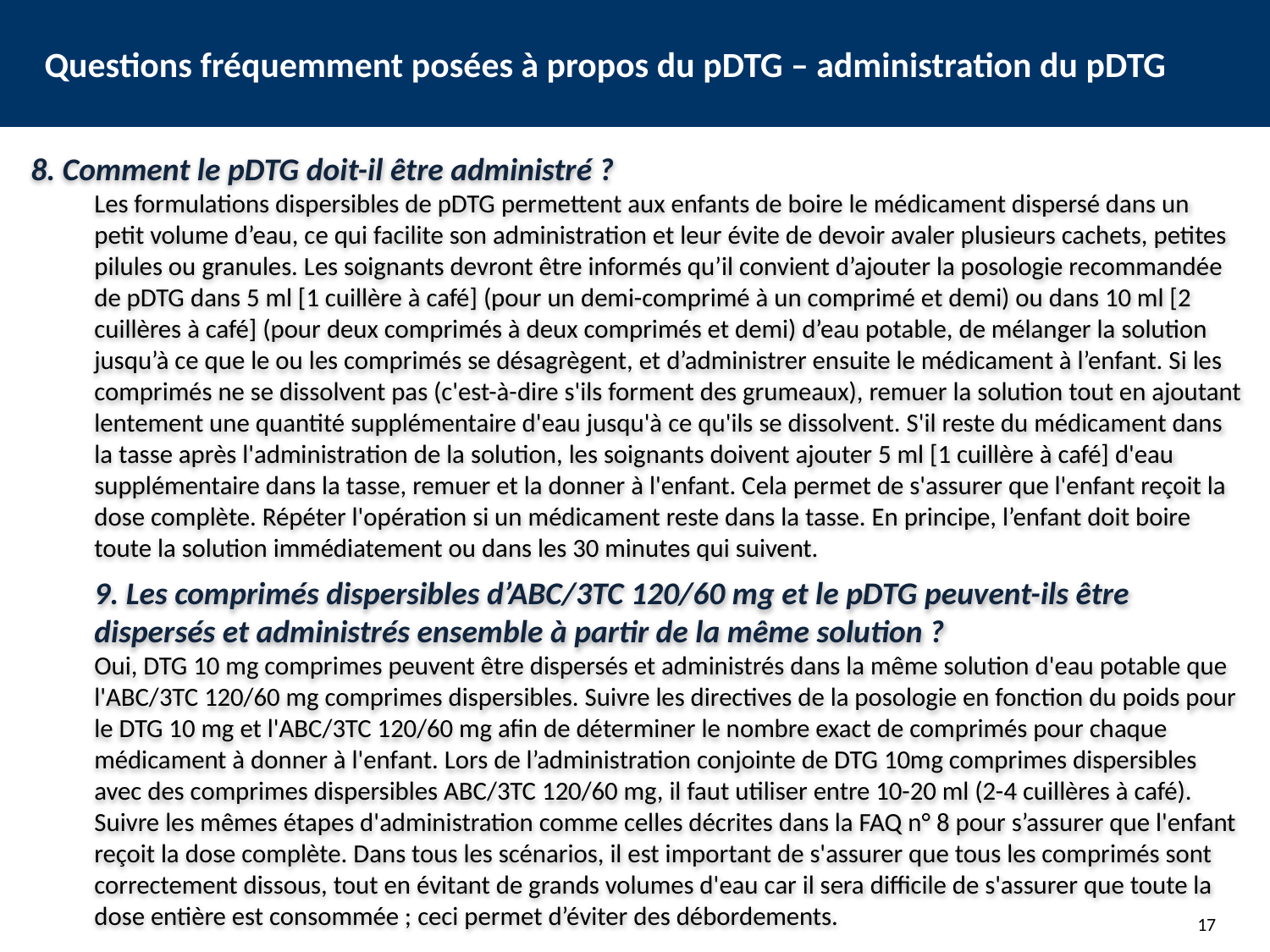

# Questions fréquemment posées à propos du pDTG – administration du pDTG
8. Comment le pDTG doit-il être administré ?
Les formulations dispersibles de pDTG permettent aux enfants de boire le médicament dispersé dans un petit volume d’eau, ce qui facilite son administration et leur évite de devoir avaler plusieurs cachets, petites pilules ou granules. Les soignants devront être informés qu’il convient d’ajouter la posologie recommandée de pDTG dans 5 ml [1 cuillère à café] (pour un demi-comprimé à un comprimé et demi) ou dans 10 ml [2 cuillères à café] (pour deux comprimés à deux comprimés et demi) d’eau potable, de mélanger la solution jusqu’à ce que le ou les comprimés se désagrègent, et d’administrer ensuite le médicament à l’enfant. Si les comprimés ne se dissolvent pas (c'est-à-dire s'ils forment des grumeaux), remuer la solution tout en ajoutant lentement une quantité supplémentaire d'eau jusqu'à ce qu'ils se dissolvent. S'il reste du médicament dans la tasse après l'administration de la solution, les soignants doivent ajouter 5 ml [1 cuillère à café] d'eau supplémentaire dans la tasse, remuer et la donner à l'enfant. Cela permet de s'assurer que l'enfant reçoit la dose complète. Répéter l'opération si un médicament reste dans la tasse. En principe, l’enfant doit boire toute la solution immédiatement ou dans les 30 minutes qui suivent.
9. Les comprimés dispersibles d’ABC/3TC 120/60 mg et le pDTG peuvent-ils être dispersés et administrés ensemble à partir de la même solution ?
Oui, DTG 10 mg comprimes peuvent être dispersés et administrés dans la même solution d'eau potable que l'ABC/3TC 120/60 mg comprimes dispersibles. Suivre les directives de la posologie en fonction du poids pour le DTG 10 mg et l'ABC/3TC 120/60 mg afin de déterminer le nombre exact de comprimés pour chaque médicament à donner à l'enfant. Lors de l’administration conjointe de DTG 10mg comprimes dispersibles avec des comprimes dispersibles ABC/3TC 120/60 mg, il faut utiliser entre 10-20 ml (2-4 cuillères à café). Suivre les mêmes étapes d'administration comme celles décrites dans la FAQ n° 8 pour s’assurer que l'enfant reçoit la dose complète. Dans tous les scénarios, il est important de s'assurer que tous les comprimés sont correctement dissous, tout en évitant de grands volumes d'eau car il sera difficile de s'assurer que toute la dose entière est consommée ; ceci permet d’éviter des débordements.